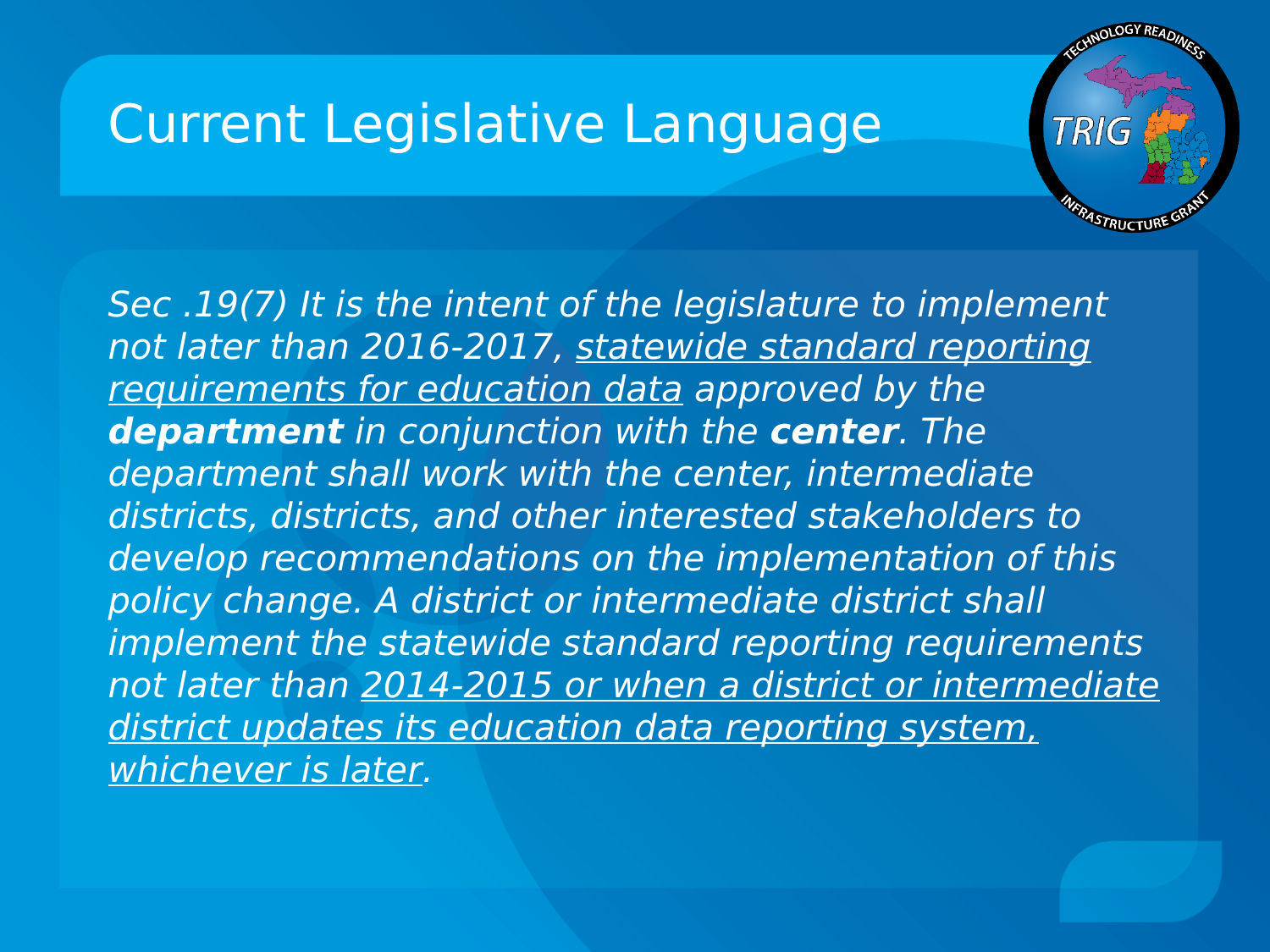

# Current Legislative Language
Sec .19(7) It is the intent of the legislature to implement not later than 2016-2017, statewide standard reporting requirements for education data approved by the department in conjunction with the center. The department shall work with the center, intermediate districts, districts, and other interested stakeholders to develop recommendations on the implementation of this policy change. A district or intermediate district shall implement the statewide standard reporting requirements not later than 2014-2015 or when a district or intermediate district updates its education data reporting system, whichever is later.